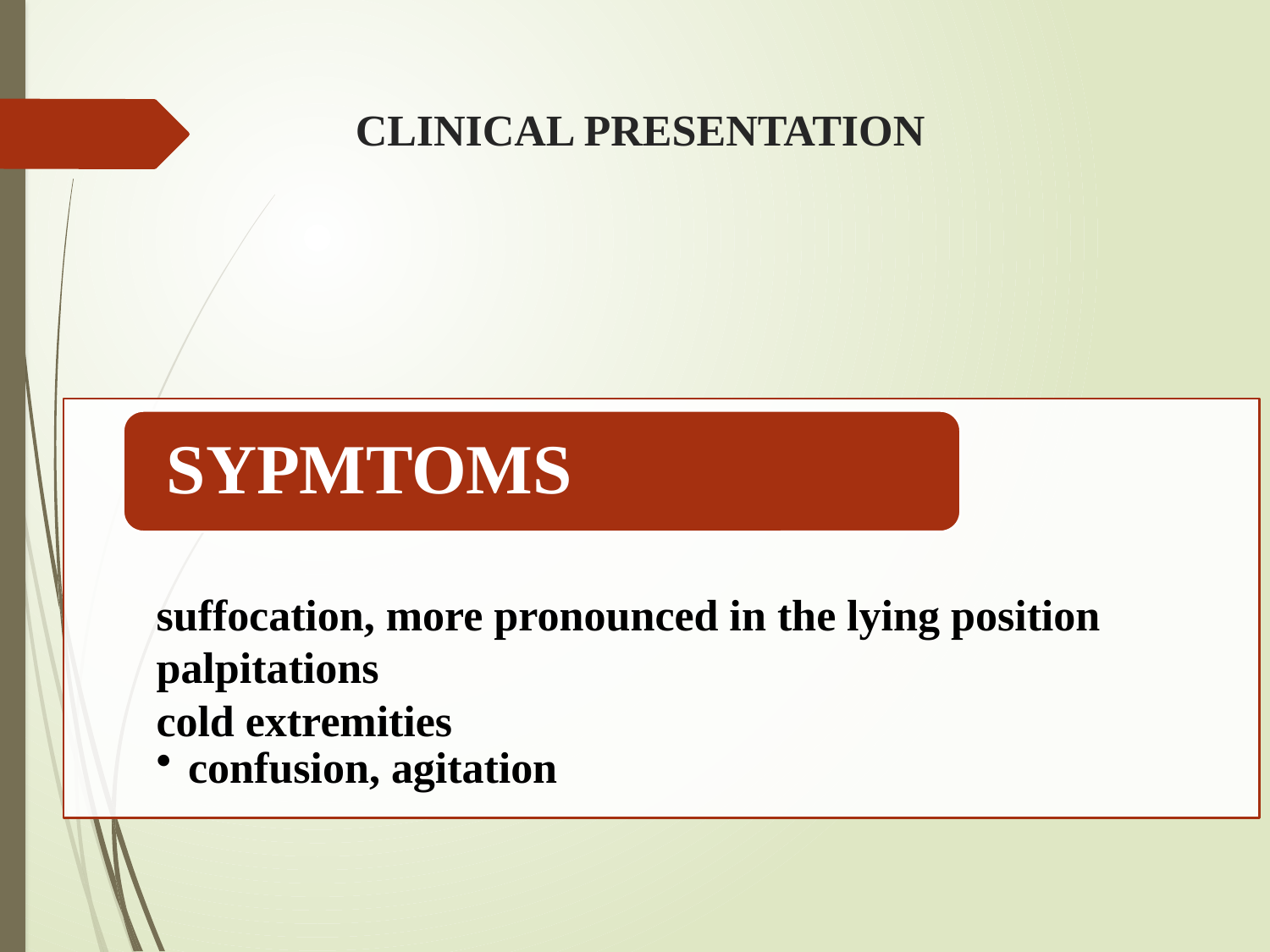

# CLINICAL PRESENTATION
suffocation, more pronounced in the lying position
palpitations
cold extremities
confusion, agitation
SYPMTOMS